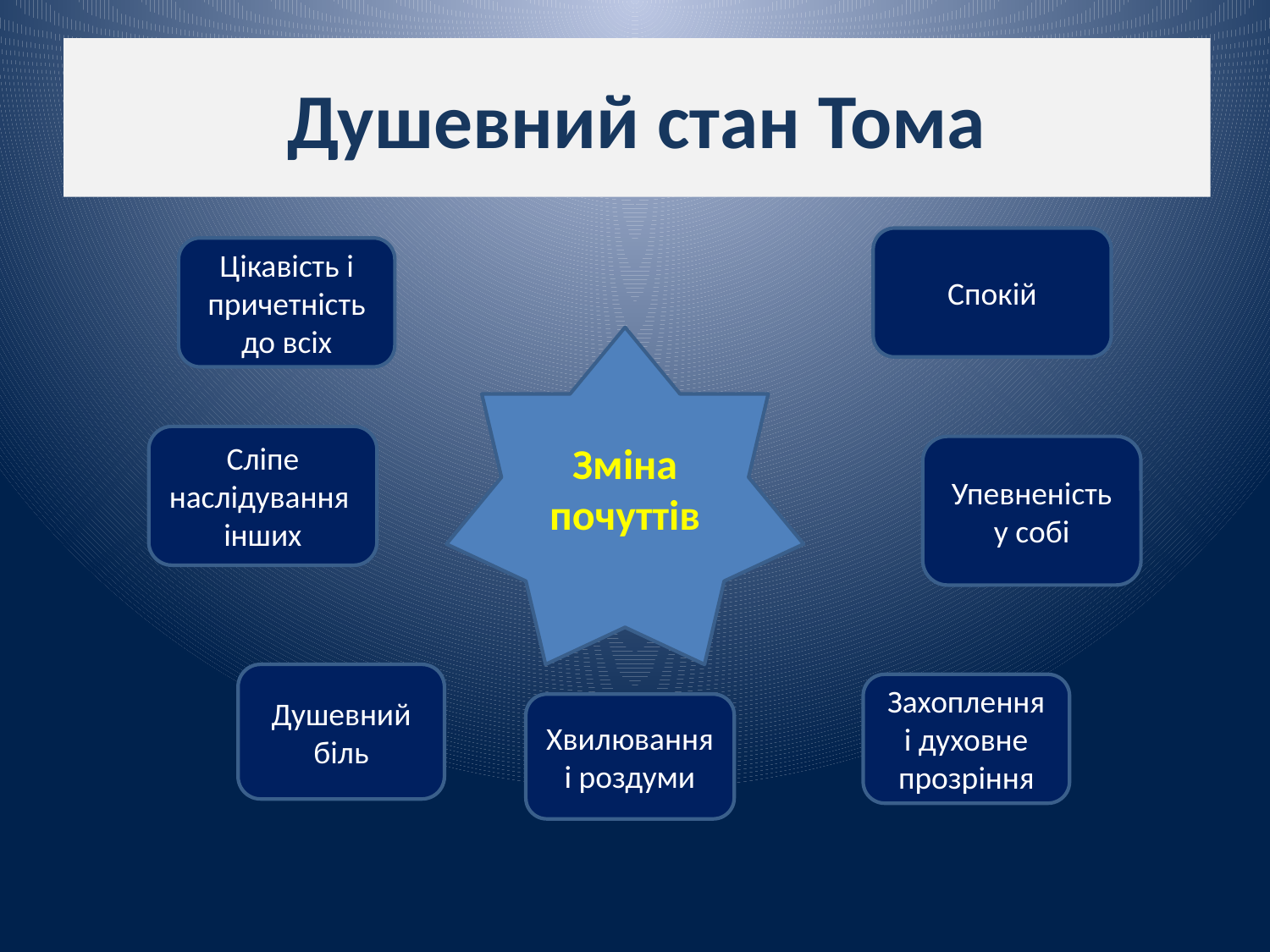

# Душевний стан Тома

Спокій
Цікавість і причетність до всіх
Зміна
почуттів
Сліпе наслідування  інших
Упевненість у собі
Душевний біль
Захоплення і духовне прозріння
Хвилювання і роздуми